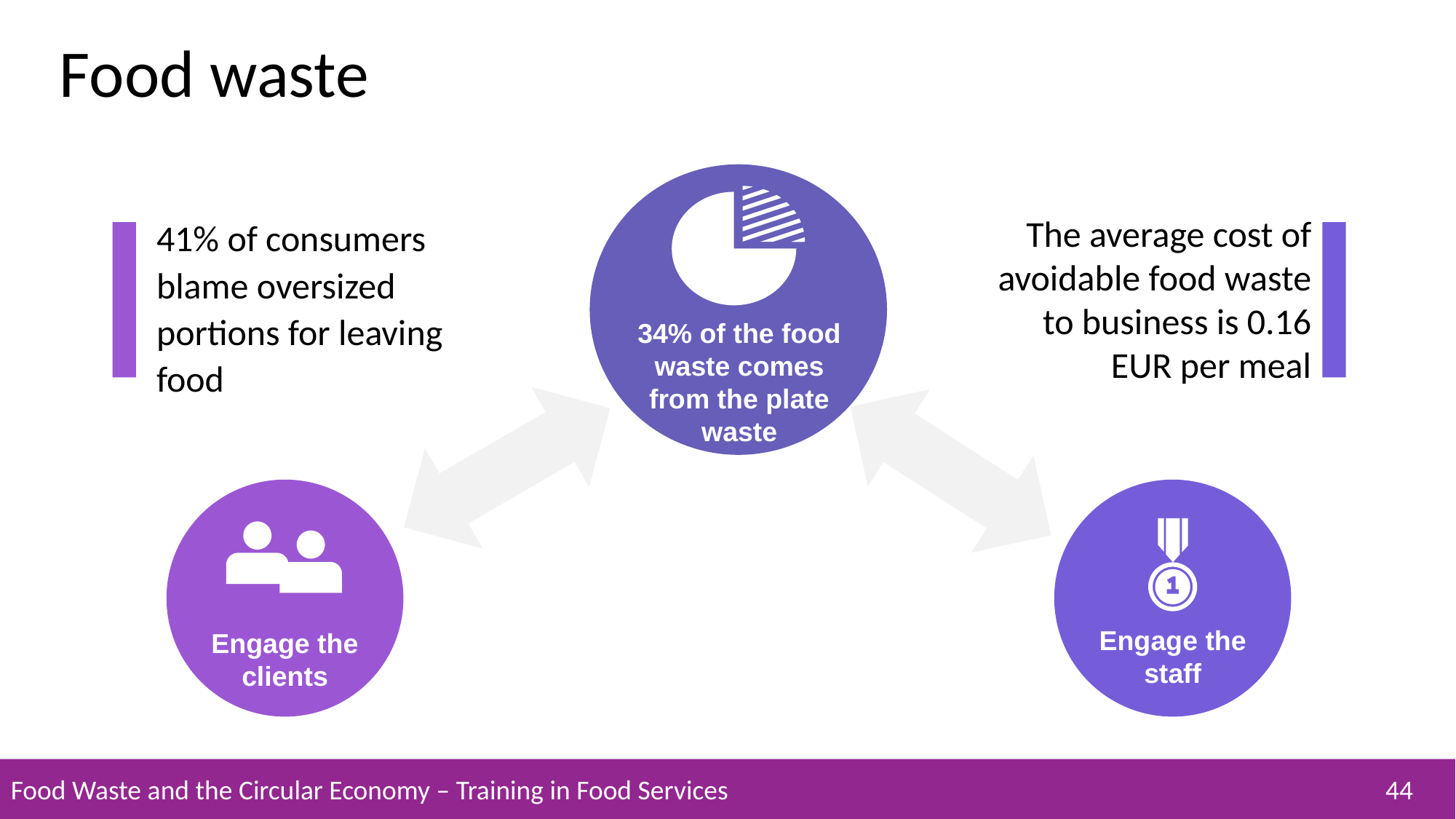

Food waste

The average cost of avoidable food waste to business is 0.16 EUR per meal
41% of consumers blame oversized portions for leaving food

34% of the food waste comes from the plate waste

Engage the staff
Engage the clients